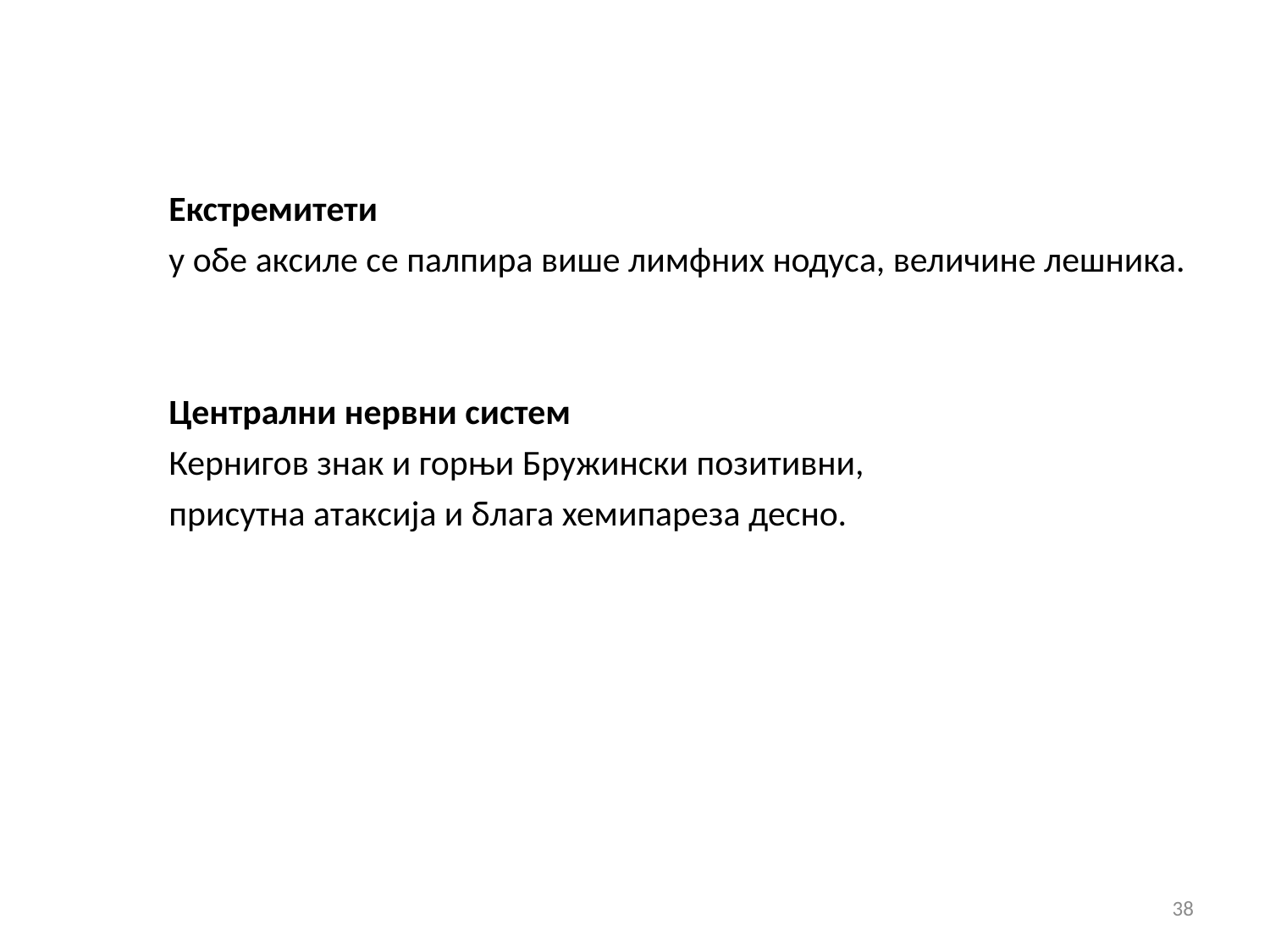

Екстремитети
у обе аксиле се палпира више лимфних нодуса, величине лешника.

Централни нервни систем
Кернигов знак и горњи Бружински позитивни,
присутна атаксија и блага хемипареза десно.
38